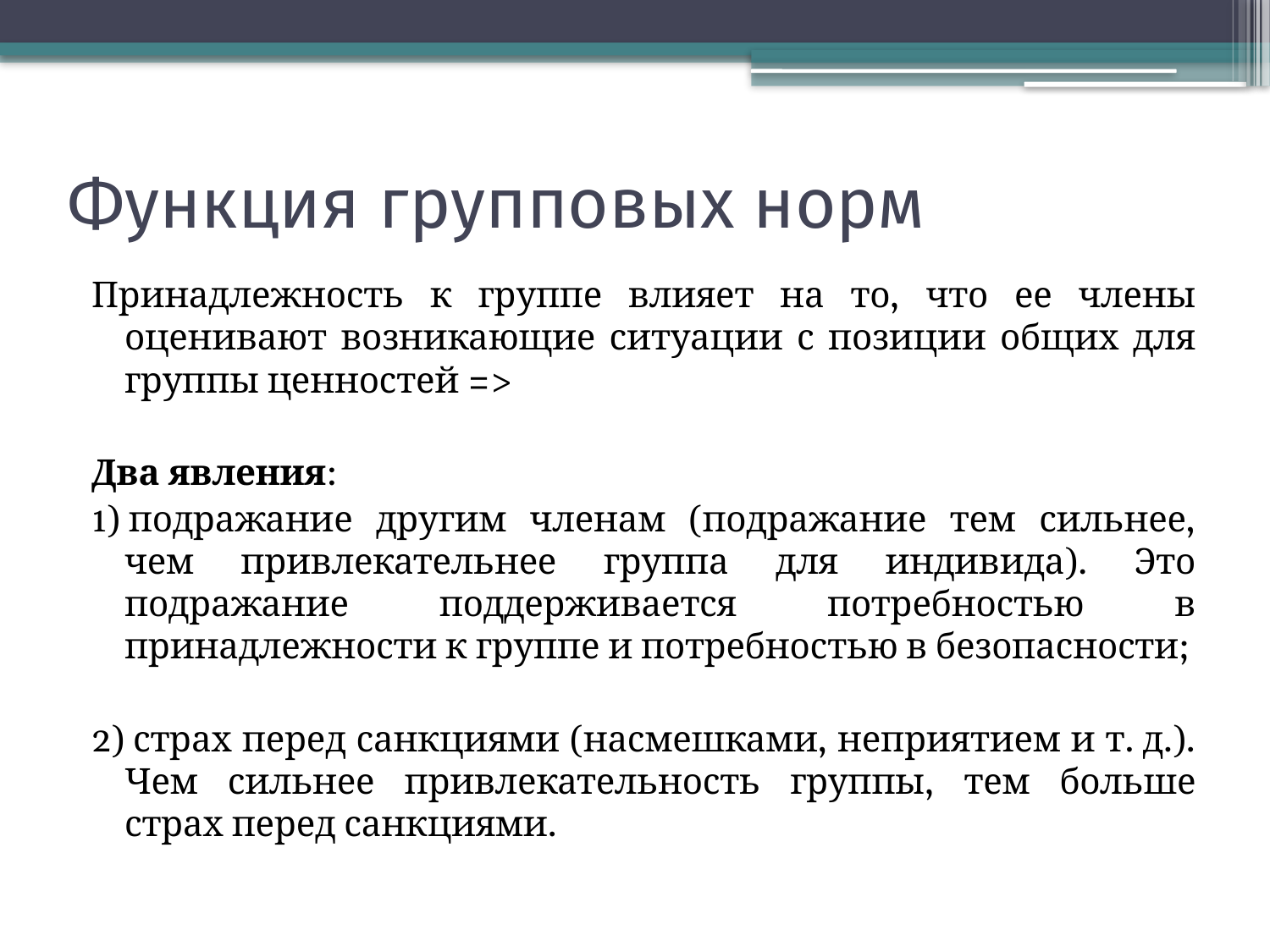

# Функция групповых норм
Принадлежность к группе влияет на то, что ее члены оценивают возникающие ситуации с позиции общих для группы ценностей =>

Два явления:
1) подражание другим членам (подражание тем сильнее, чем привлекательнее группа для индивида). Это подражание поддерживается потребностью в принадлежности к группе и потребностью в безопасности;

2) страх перед санкциями (насмешками, неприятием и т. д.). Чем сильнее привлекательность группы, тем больше страх перед санкциями.